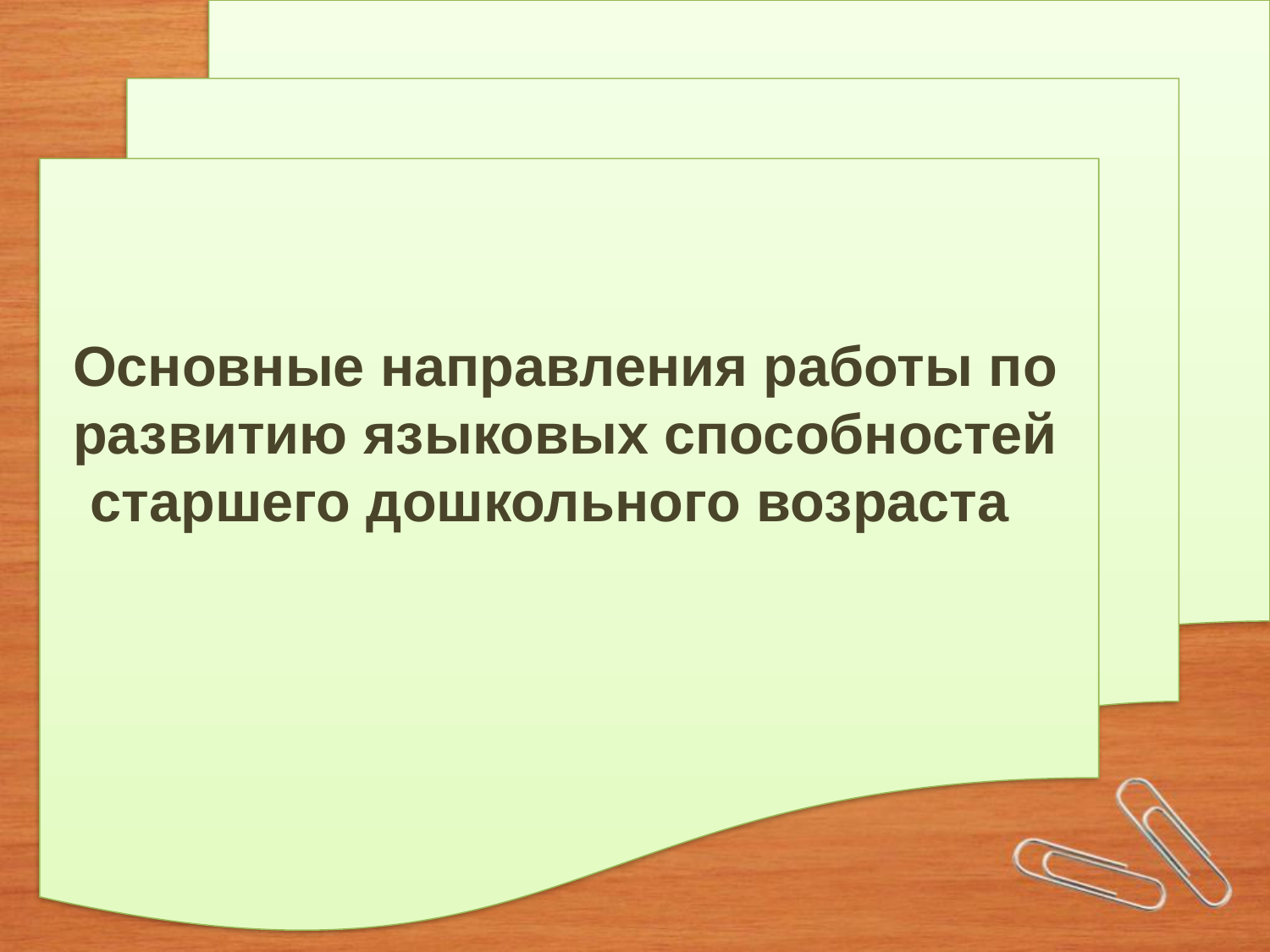

# Основные направления работы по развитию языковых способностей старшего дошкольного возраста